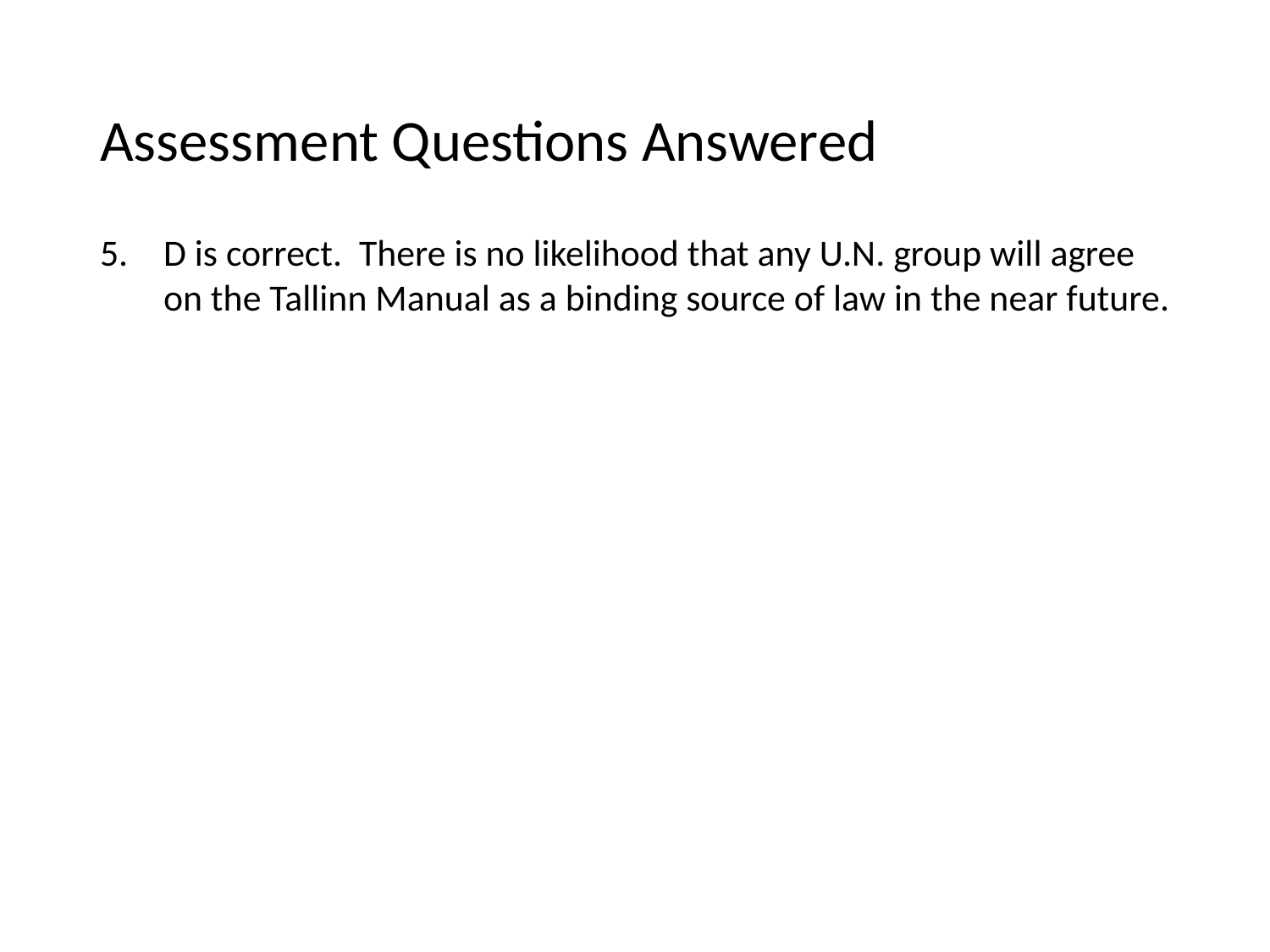

# Assessment Questions Answered
D is correct.  There is no likelihood that any U.N. group will agree on the Tallinn Manual as a binding source of law in the near future.